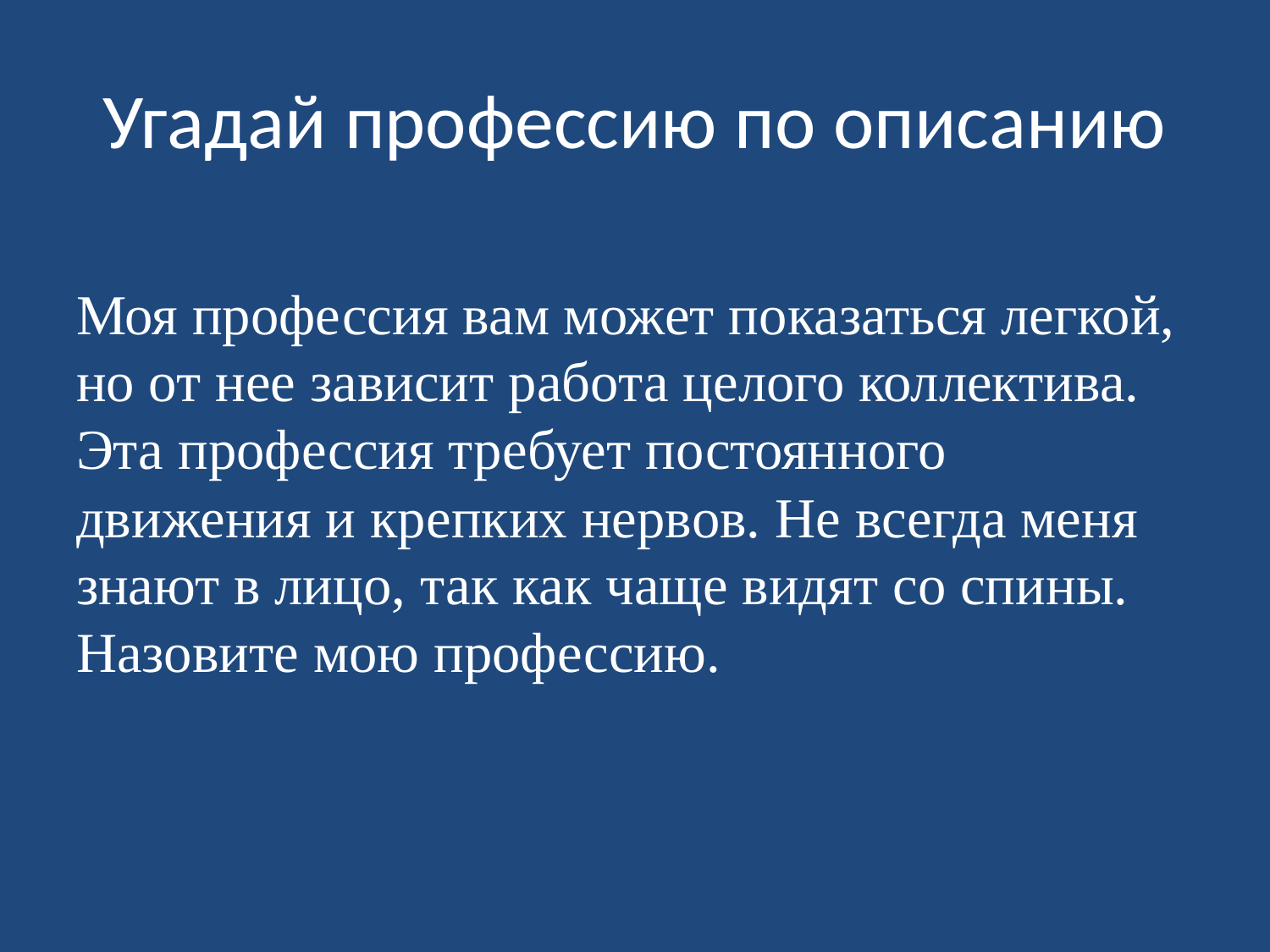

# Угадай профессию по описанию

Моя профессия вам может показаться легкой, но от нее зависит работа целого коллектива. Эта профессия требует постоянного движения и крепких нервов. Не всегда меня знают в лицо, так как чаще видят со спины. Назовите мою профессию.